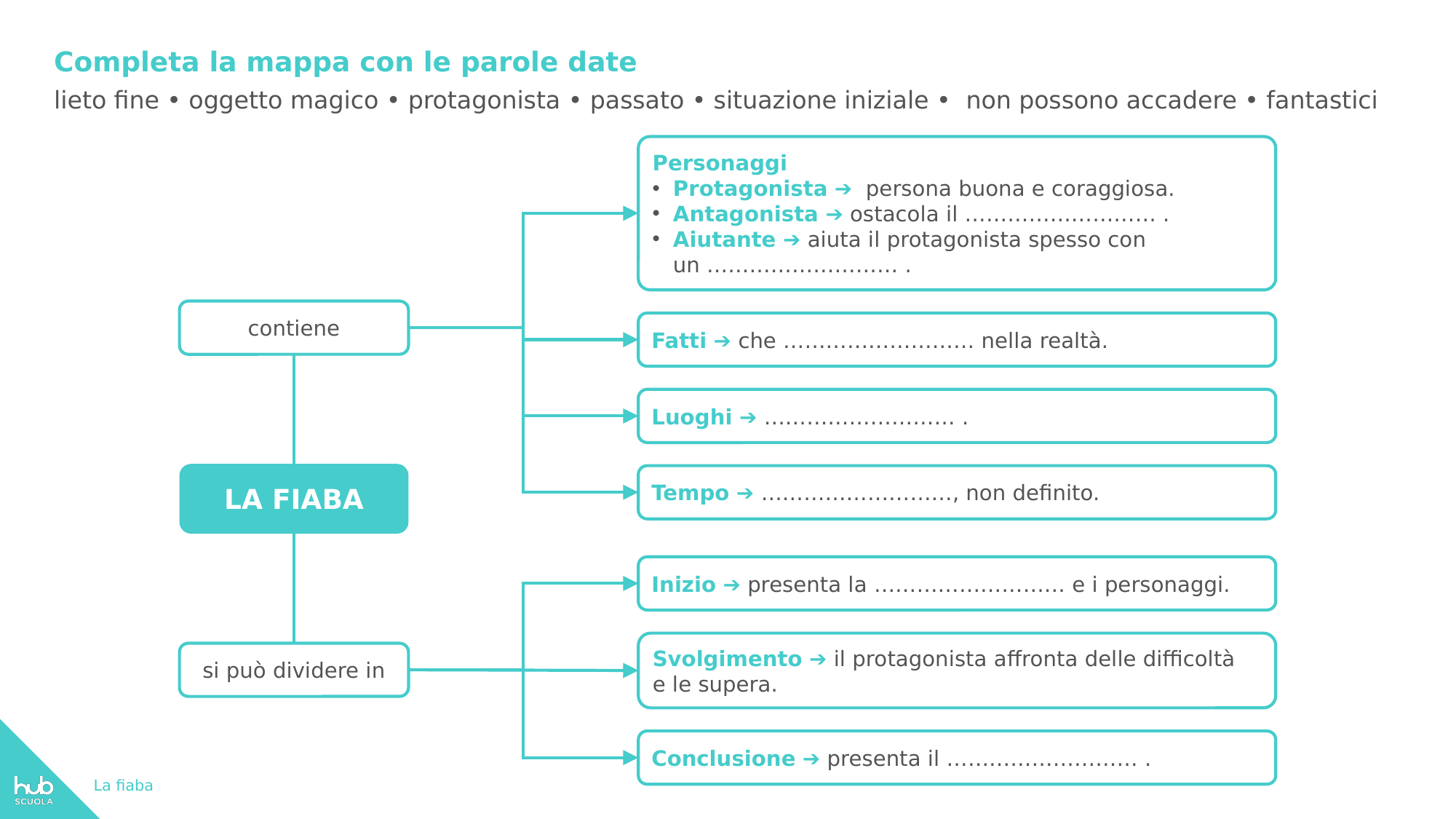

Completa la mappa con le parole date
lieto fine • oggetto magico • protagonista • passato • situazione iniziale •  non possono accadere • fantastici
Personaggi
Protagonista ➔  persona buona e coraggiosa.
Antagonista ➔ ostacola il ……………………… .
Aiutante ➔ aiuta il protagonista spesso con
un ……………………… .
contiene
Fatti ➔ che ……………………… nella realtà.
Luoghi ➔ ……………………… .
LA FIABA
Tempo ➔ ………………………, non definito.
Inizio ➔ presenta la ……………………… e i personaggi.
Svolgimento ➔ il protagonista affronta delle difficoltà
e le supera.
si può dividere in
Conclusione ➔ presenta il ……………………… .